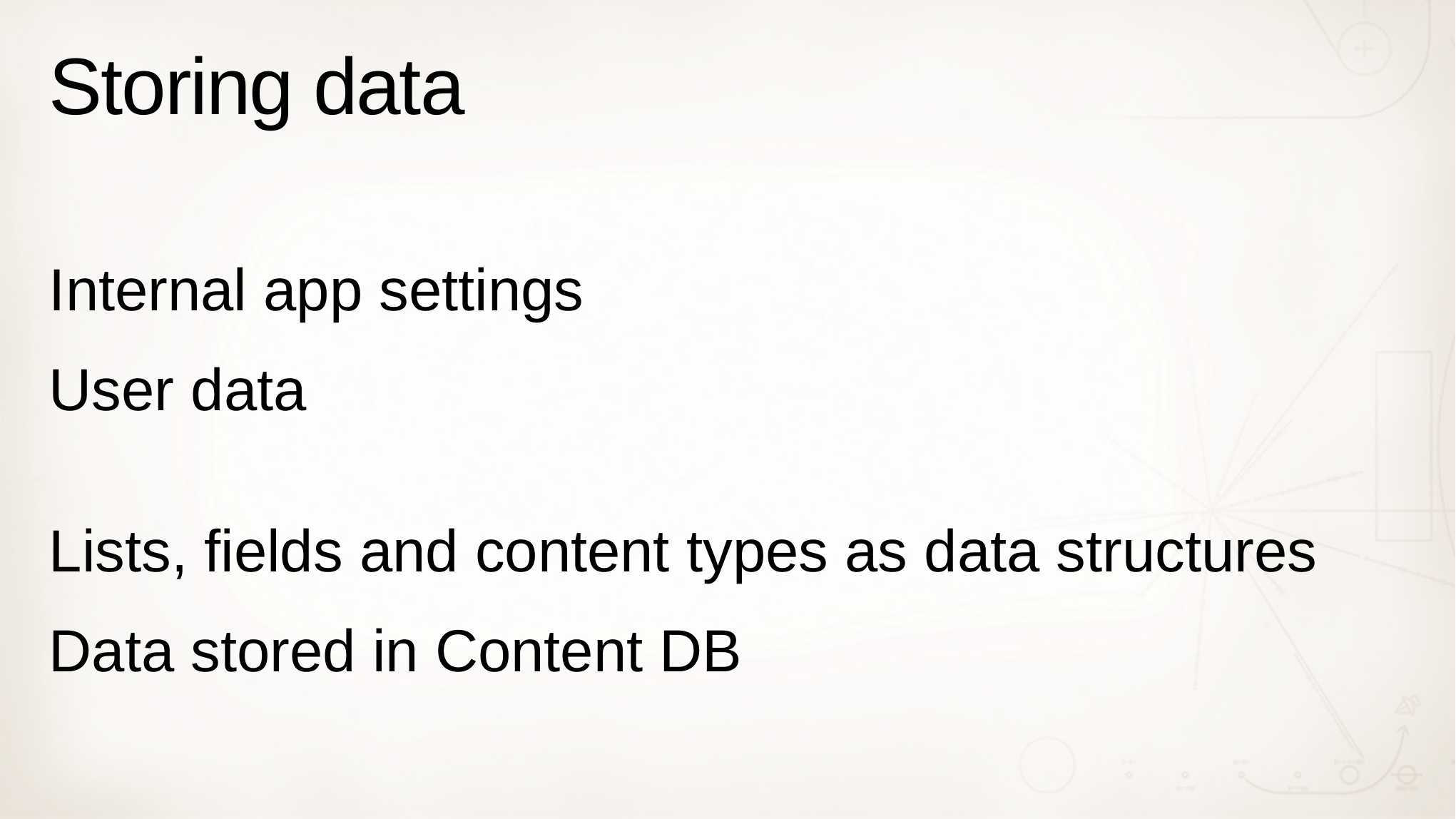

# Storing data

Internal app settings
User data

Lists, fields and content types as data structures
Data stored in Content DB